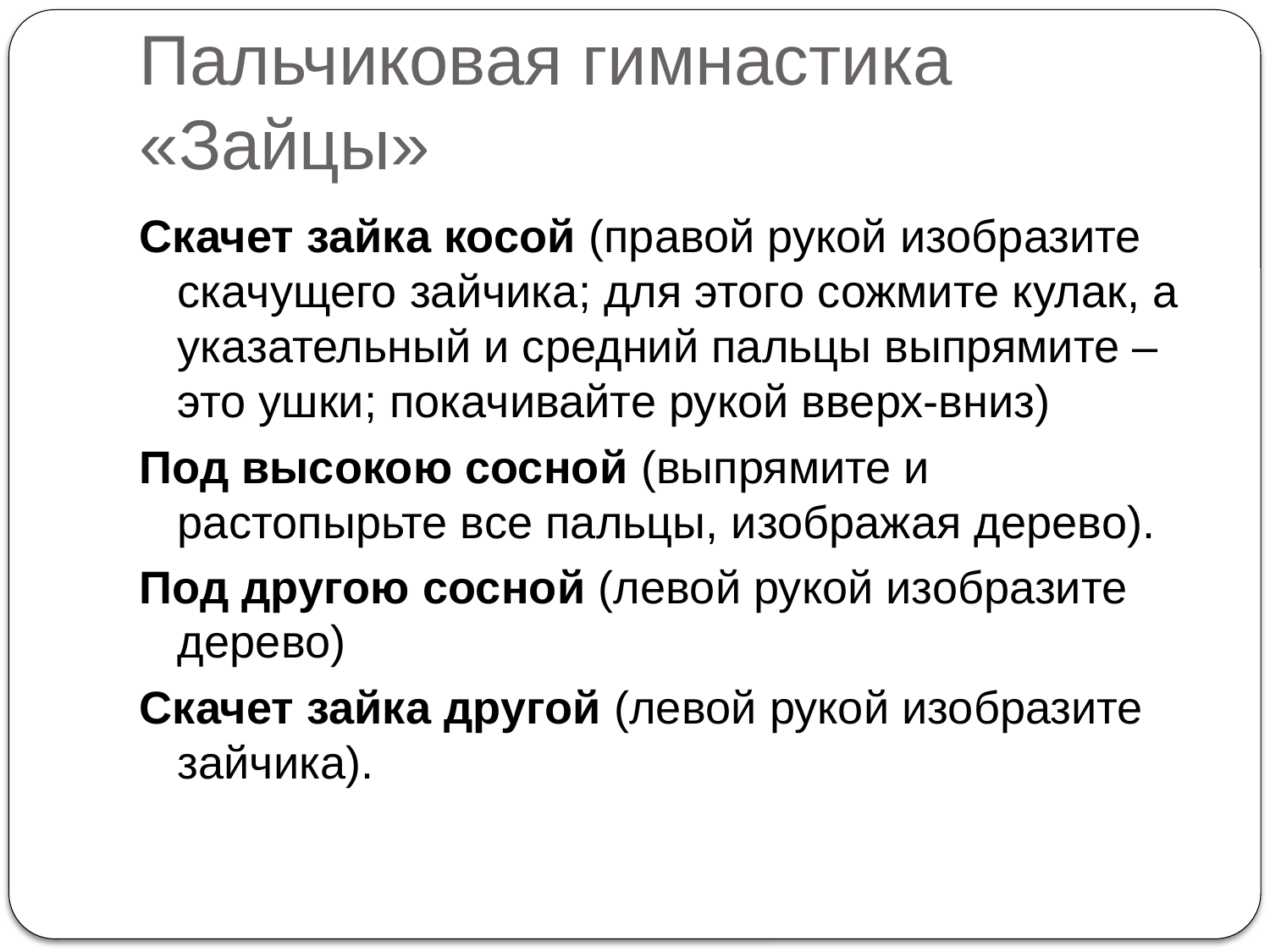

# Пальчиковая гимнастика «Зайцы»
Скачет зайка косой (правой рукой изобразите скачущего зайчика; для этого сожмите кулак, а указательный и средний пальцы выпрямите – это ушки; покачивайте рукой вверх-вниз)
Под высокою сосной (выпрямите и растопырьте все пальцы, изображая дерево).
Под другою сосной (левой рукой изобразите дерево)
Скачет зайка другой (левой рукой изобразите зайчика).